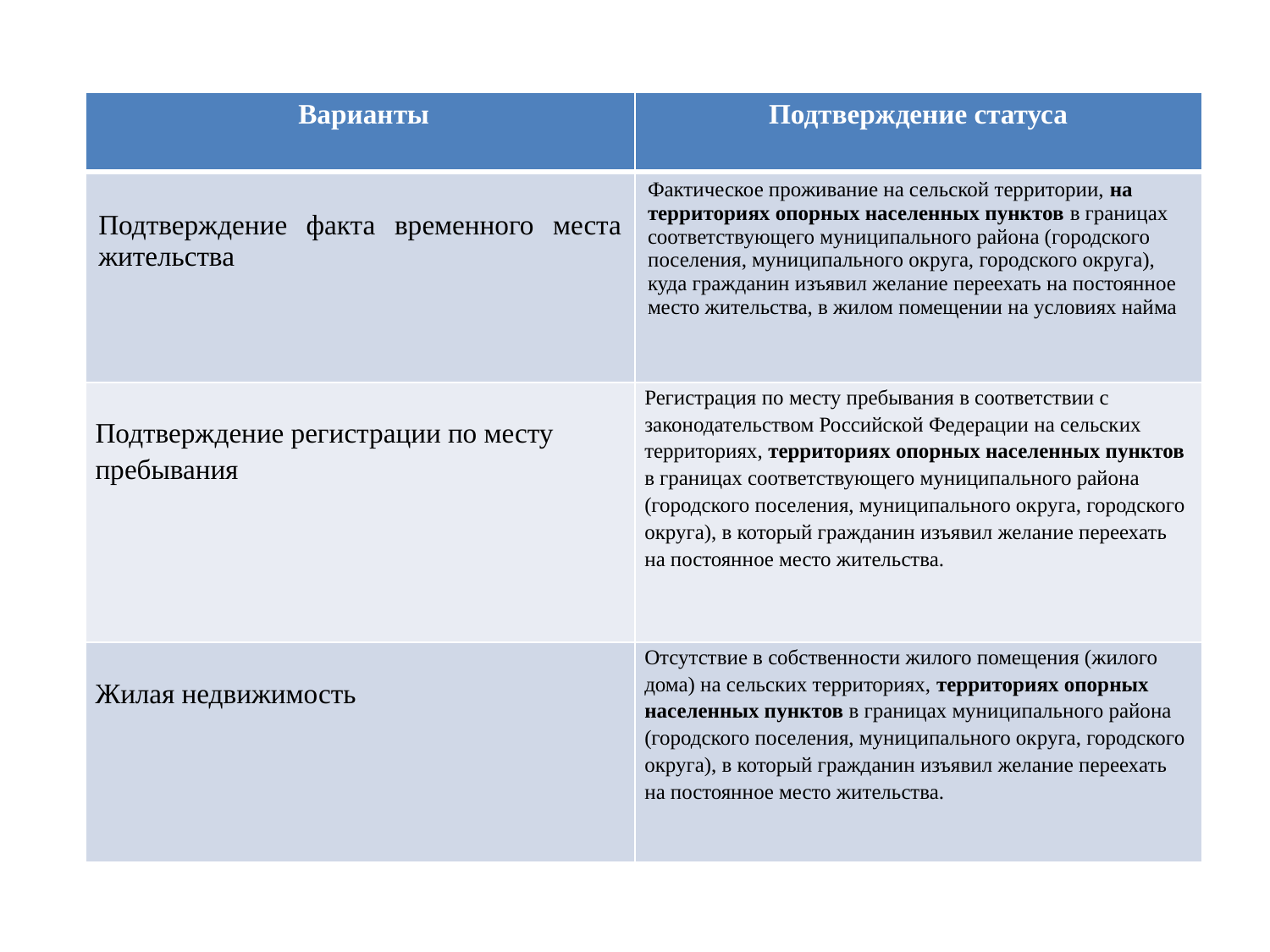

| Варианты | Подтверждение статуса |
| --- | --- |
| Подтверждение факта временного места жительства | Фактическое проживание на сельской территории, на территориях опорных населенных пунктов в границах соответствующего муниципального района (городского поселения, муниципального округа, городского округа), куда гражданин изъявил желание переехать на постоянное место жительства, в жилом помещении на условиях найма |
| Подтверждение регистрации по месту пребывания | Регистрация по месту пребывания в соответствии с законодательством Российской Федерации на сельских территориях, территориях опорных населенных пунктов в границах соответствующего муниципального района (городского поселения, муниципального округа, городского округа), в который гражданин изъявил желание переехать на постоянное место жительства. |
| Жилая недвижимость | Отсутствие в собственности жилого помещения (жилого дома) на сельских территориях, территориях опорных населенных пунктов в границах муниципального района (городского поселения, муниципального округа, городского округа), в который гражданин изъявил желание переехать на постоянное место жительства. |